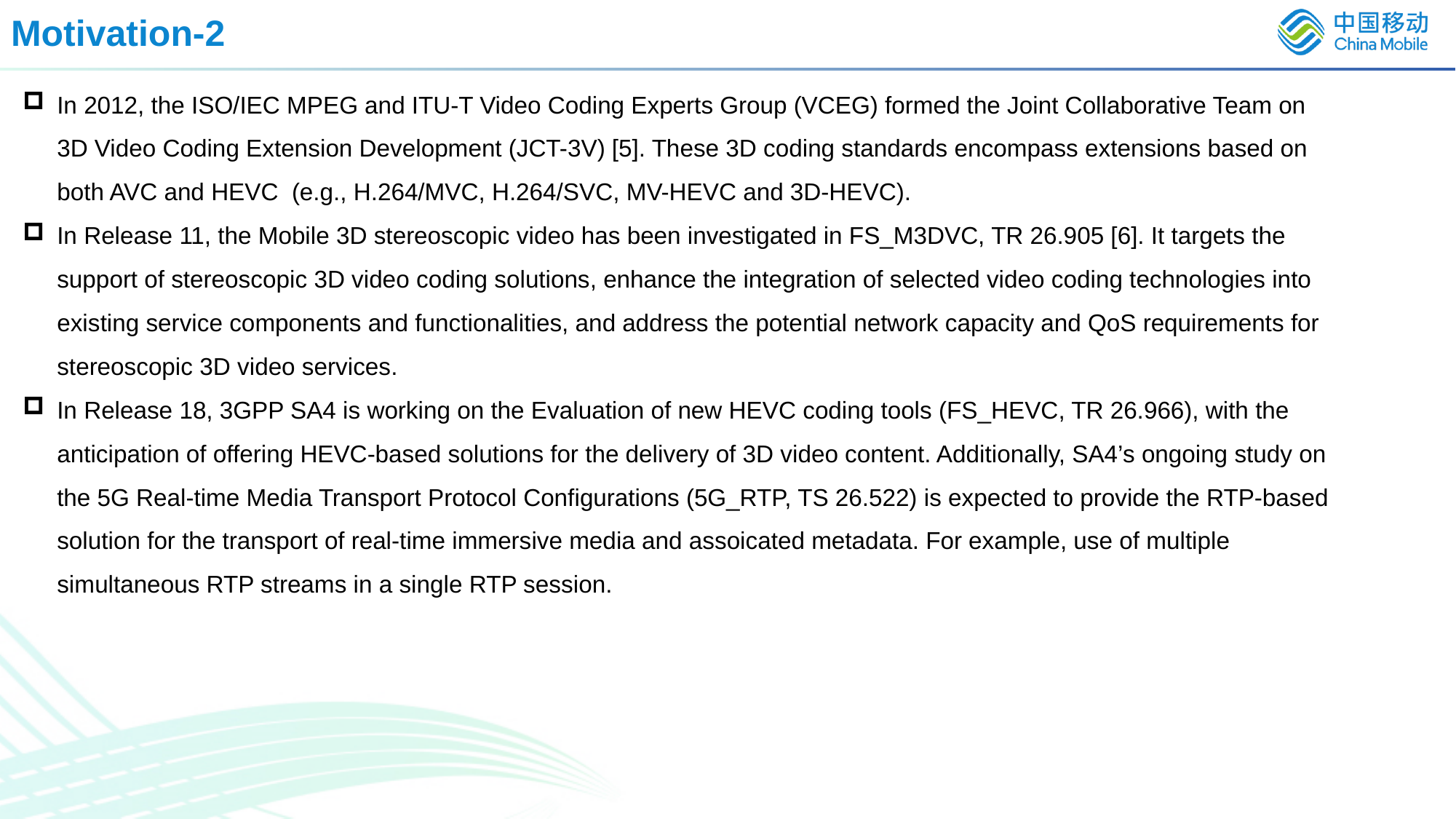

# Motivation-2
In 2012, the ISO/IEC MPEG and ITU-T Video Coding Experts Group (VCEG) formed the Joint Collaborative Team on 3D Video Coding Extension Development (JCT-3V) [5]. These 3D coding standards encompass extensions based on both AVC and HEVC  (e.g., H.264/MVC, H.264/SVC, MV-HEVC and 3D-HEVC).
In Release 11, the Mobile 3D stereoscopic video has been investigated in FS_M3DVC, TR 26.905 [6]. It targets the support of stereoscopic 3D video coding solutions, enhance the integration of selected video coding technologies into existing service components and functionalities, and address the potential network capacity and QoS requirements for stereoscopic 3D video services.
In Release 18, 3GPP SA4 is working on the Evaluation of new HEVC coding tools (FS_HEVC, TR 26.966), with the anticipation of offering HEVC-based solutions for the delivery of 3D video content. Additionally, SA4’s ongoing study on the 5G Real-time Media Transport Protocol Configurations (5G_RTP, TS 26.522) is expected to provide the RTP-based solution for the transport of real-time immersive media and assoicated metadata. For example, use of multiple simultaneous RTP streams in a single RTP session.